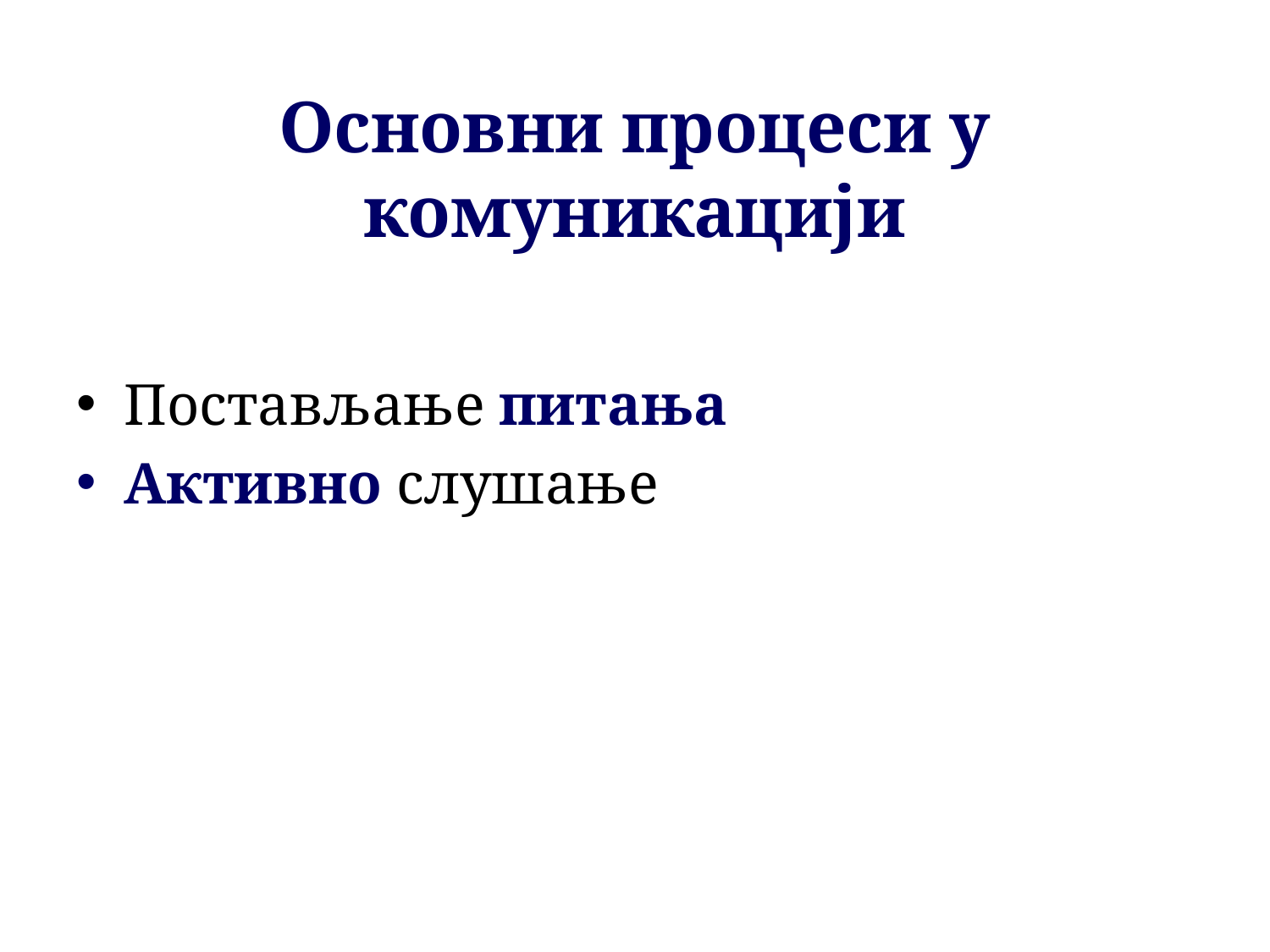

# Основни процеси у комуникацији
Постављање питања
Активно слушање